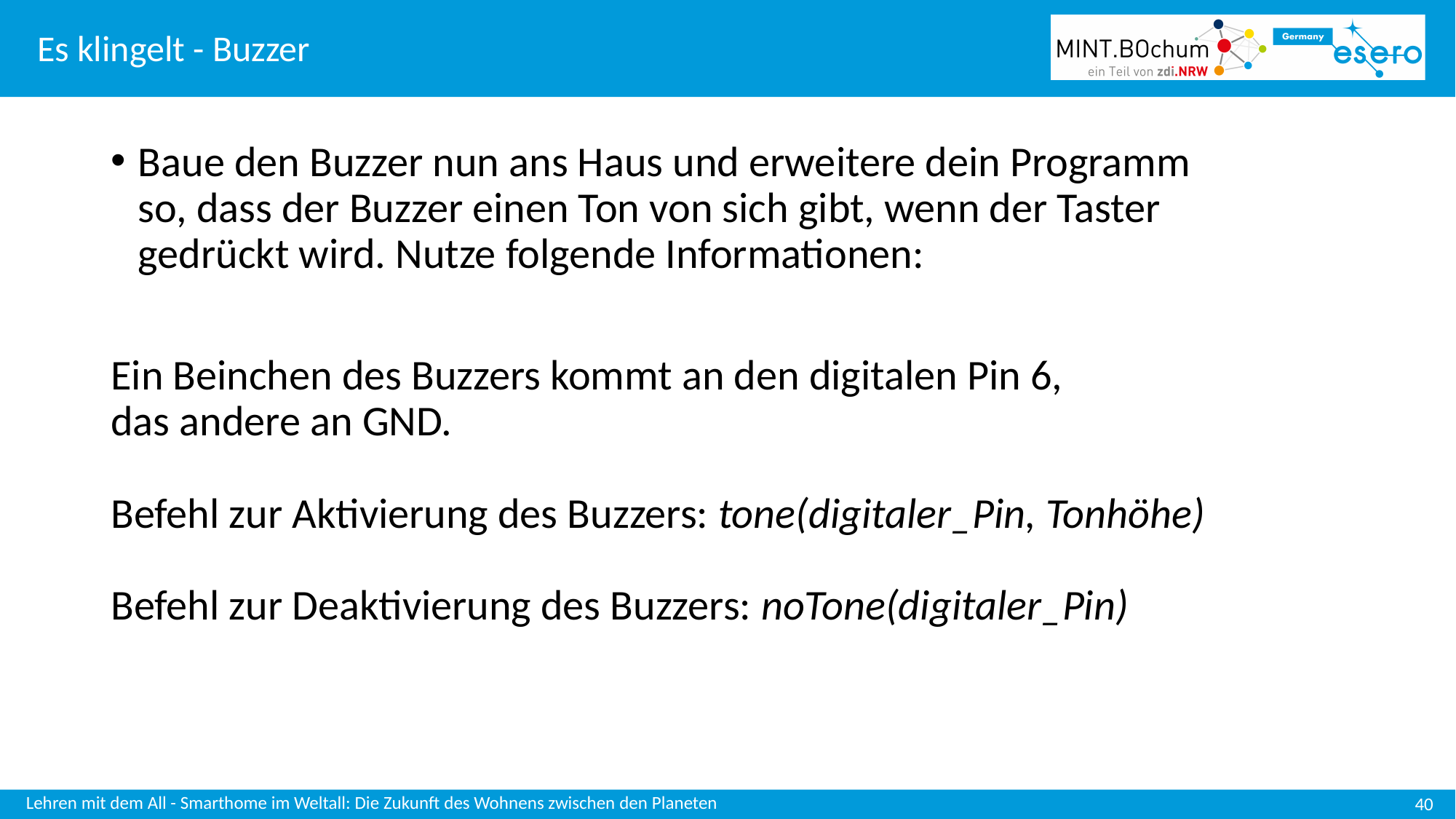

# Es klingelt - Buzzer
Baue den Buzzer nun ans Haus und erweitere dein Programm so, dass der Buzzer einen Ton von sich gibt, wenn der Taster gedrückt wird. Nutze folgende Informationen:

Ein Beinchen des Buzzers kommt an den digitalen Pin 6,
das andere an GND.
Befehl zur Aktivierung des Buzzers: tone(digitaler_Pin, Tonhöhe)
Befehl zur Deaktivierung des Buzzers: noTone(digitaler_Pin)